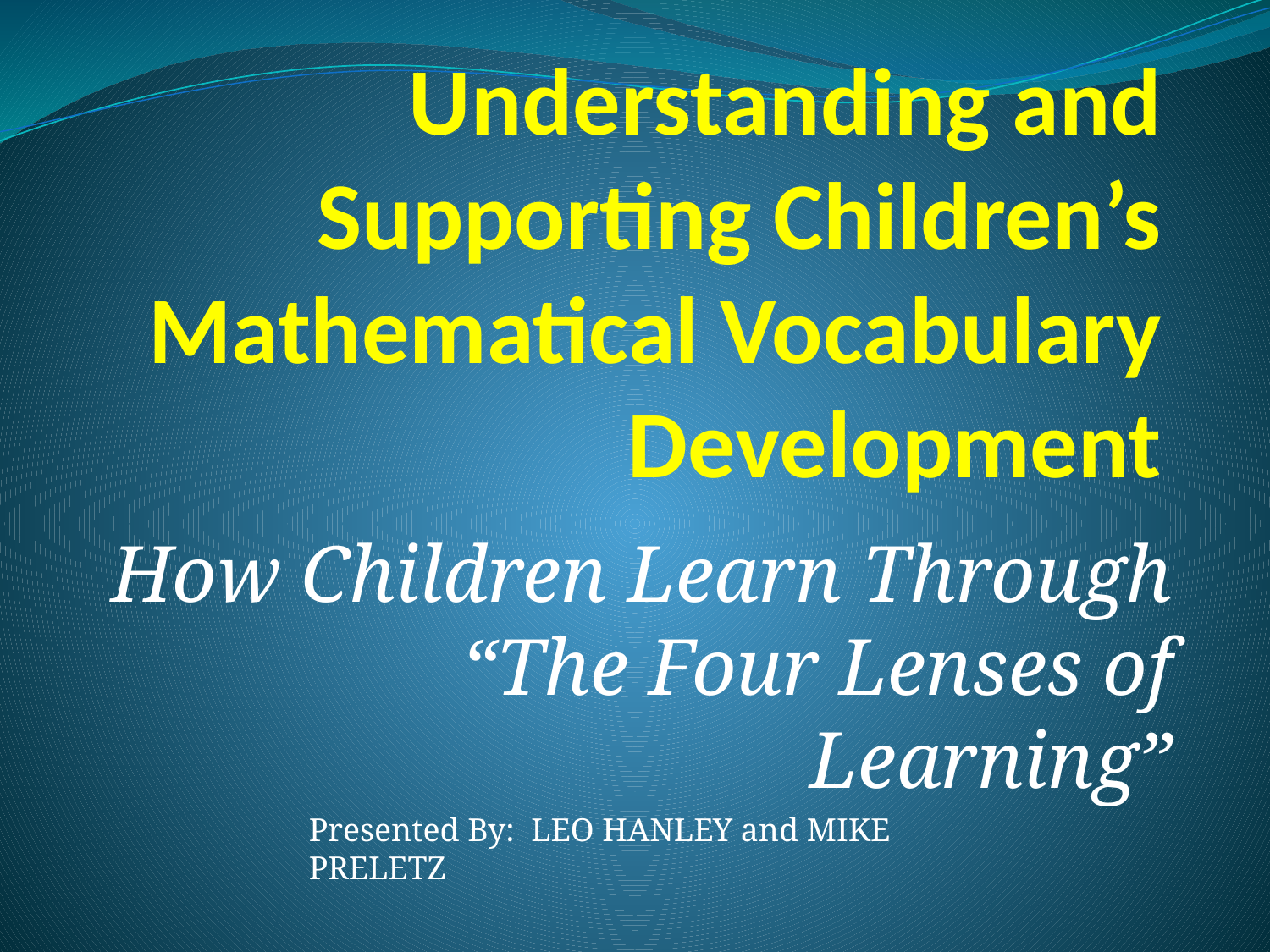

# Understanding and Supporting Children’s Mathematical Vocabulary Development
How Children Learn Through “The Four Lenses of Learning”
Presented By:  LEO HANLEY and MIKE PRELETZ